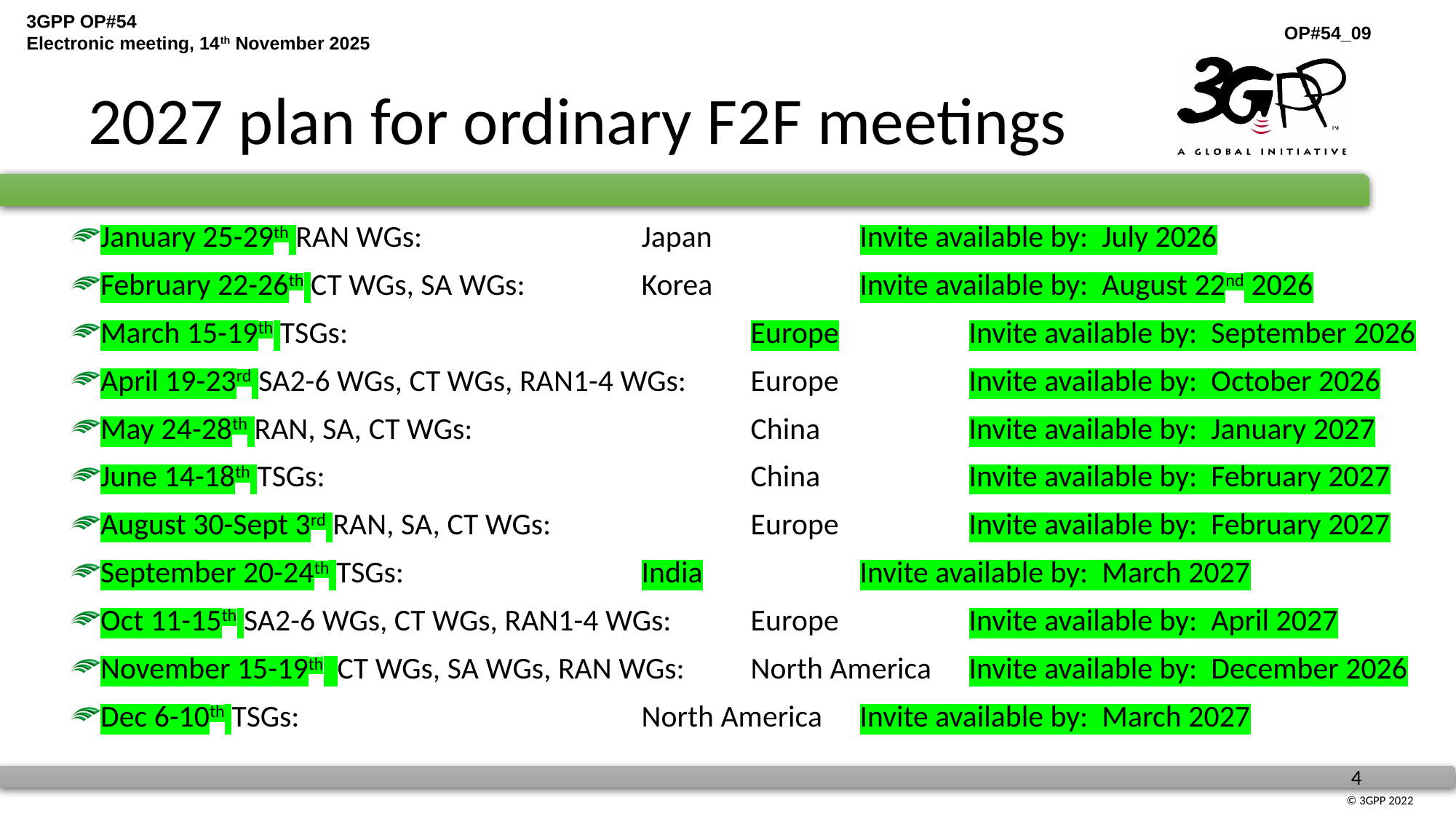

# 2027 plan for ordinary F2F meetings
January 25-29th RAN WGs:			Japan		Invite available by:  July 2026
February 22-26th CT WGs, SA WGs:	 	Korea		Invite available by:  August 22nd 2026
March 15-19th TSGs:	 			Europe		Invite available by:  September 2026
April 19-23rd SA2-6 WGs, CT WGs, RAN1-4 WGs: 	Europe		Invite available by:  October 2026
May 24-28th RAN, SA, CT WGs:			China		Invite available by:  January 2027
June 14-18th TSGs:				China		Invite available by:  February 2027
August 30-Sept 3rd RAN, SA, CT WGs:		Europe 		Invite available by:  February 2027
September 20-24th TSGs:			India		Invite available by:  March 2027
Oct 11-15th SA2-6 WGs, CT WGs, RAN1-4 WGs:	Europe		Invite available by:  April 2027
November 15-19th  CT WGs, SA WGs, RAN WGs:	North America	Invite available by:  December 2026
Dec 6-10th TSGs:				North America	Invite available by:  March 2027